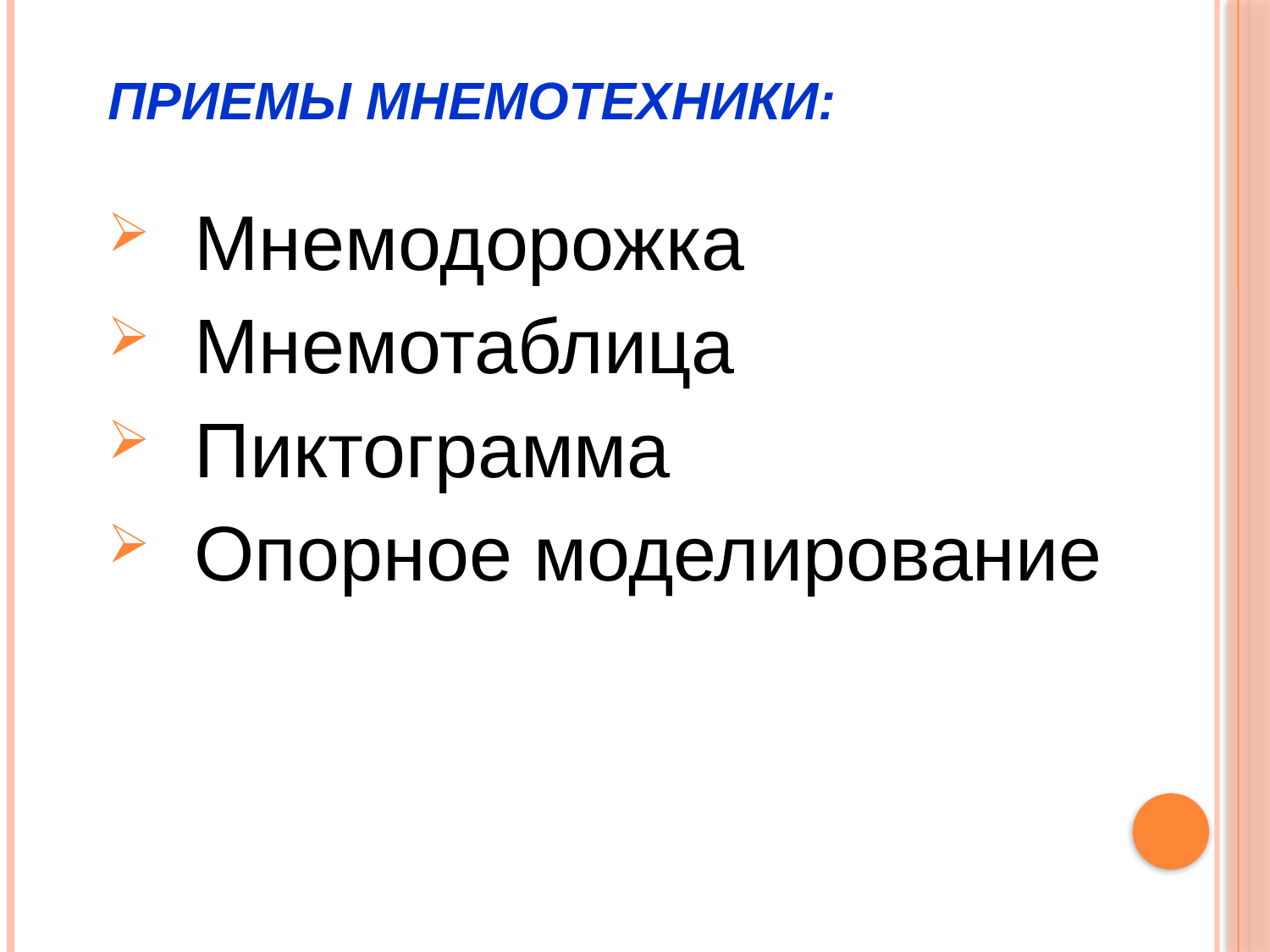

# Приемы мнемотехники:
  Мнемодорожка
  Мнемотаблица
  Пиктограмма
  Опорное моделирование